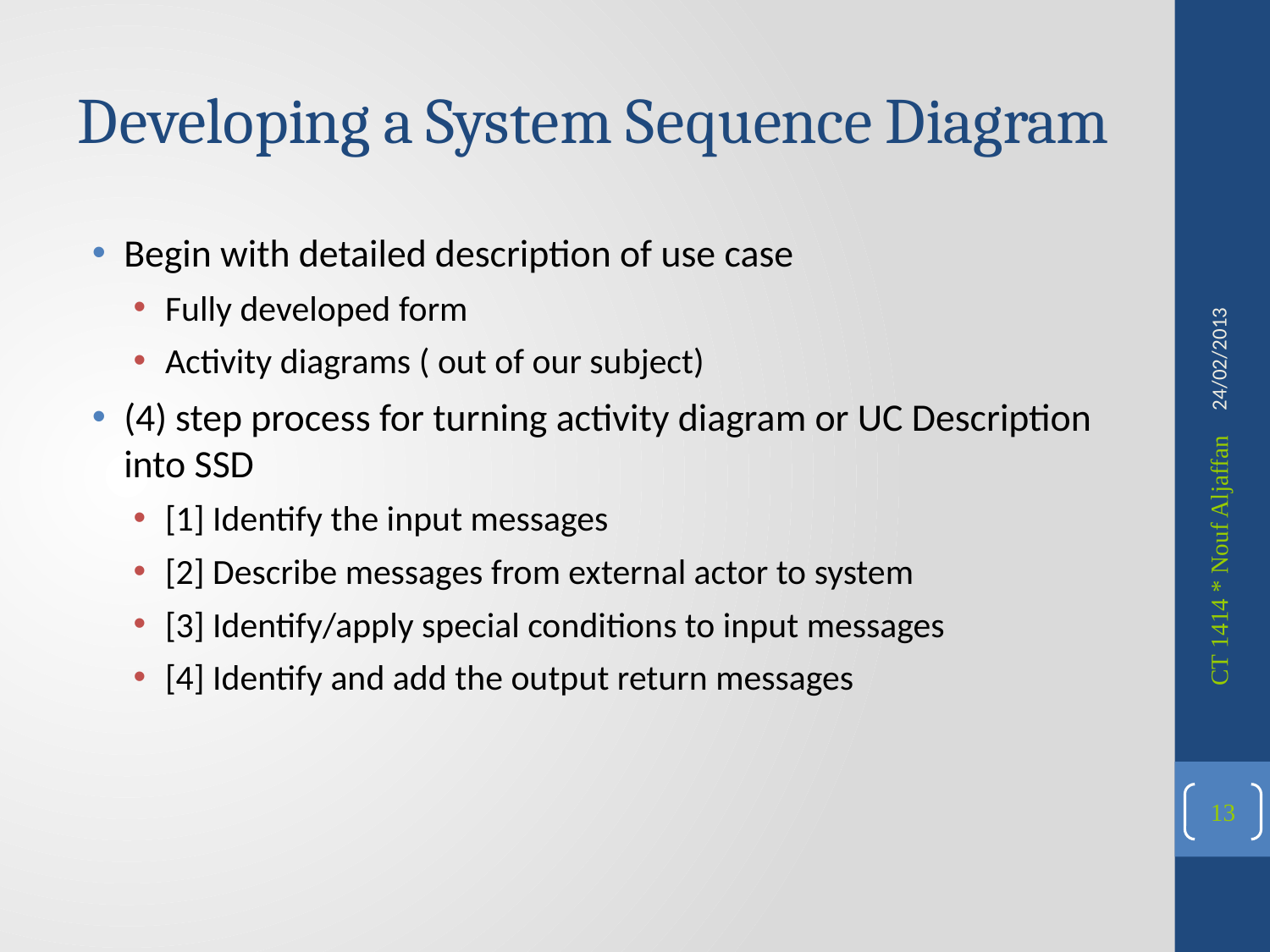

# Developing a System Sequence Diagram
Begin with detailed description of use case
Fully developed form
Activity diagrams ( out of our subject)
(4) step process for turning activity diagram or UC Description into SSD
[1] Identify the input messages
[2] Describe messages from external actor to system
[3] Identify/apply special conditions to input messages
[4] Identify and add the output return messages
24/02/2013
CT 1414 * Nouf Aljaffan
13